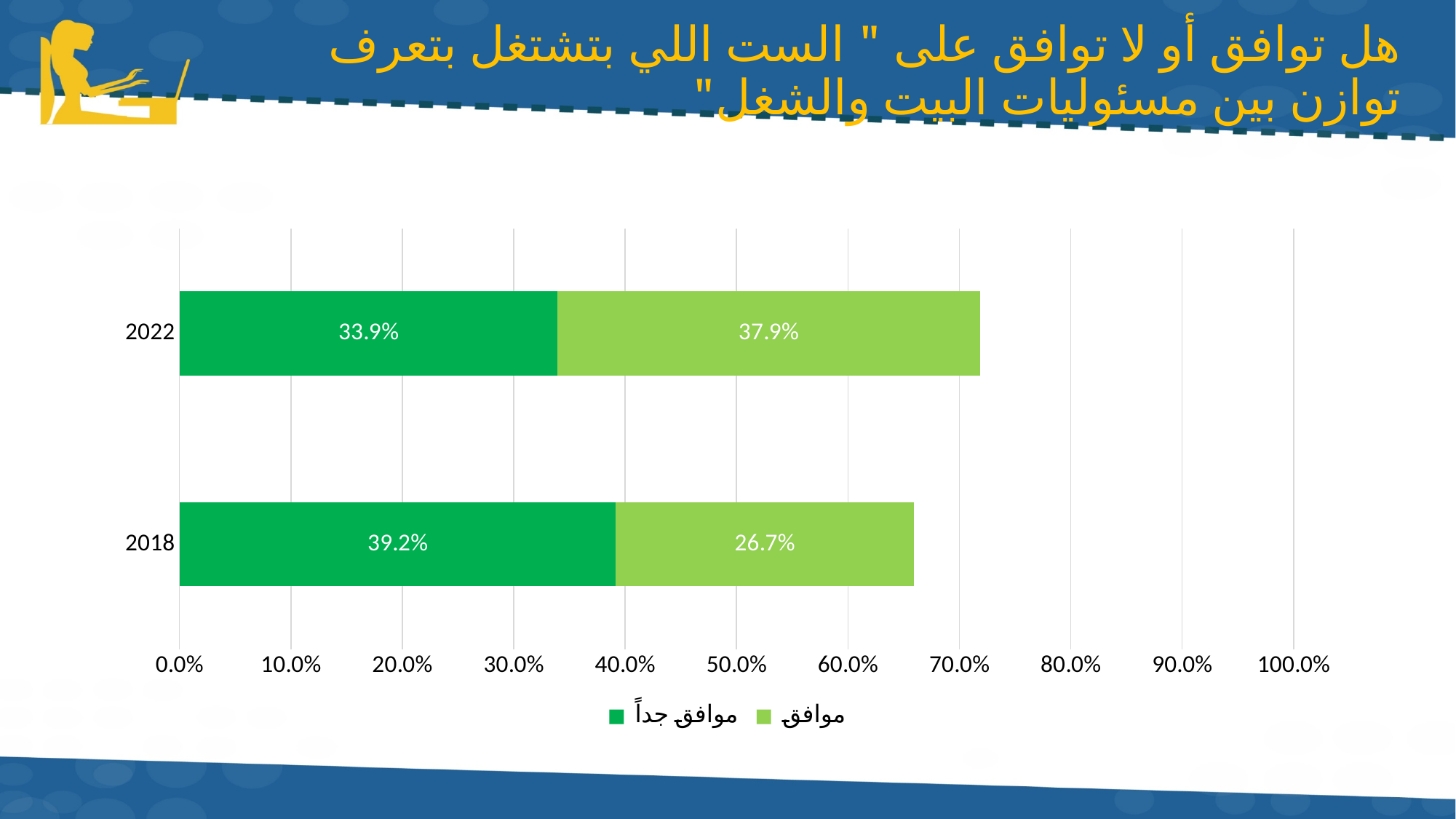

# هل توافق أو لا توافق على " الست اللي بتشتغل بتعرف توازن بين مسئوليات البيت والشغل"

### Chart

| Category |  موافق جداً |  موافق |
|---|---|---|
| 2018 | 0.3916990920881972 | 0.26718547341115434 |
| 2022 | 0.339221556886228 | 0.37934131736526944 |